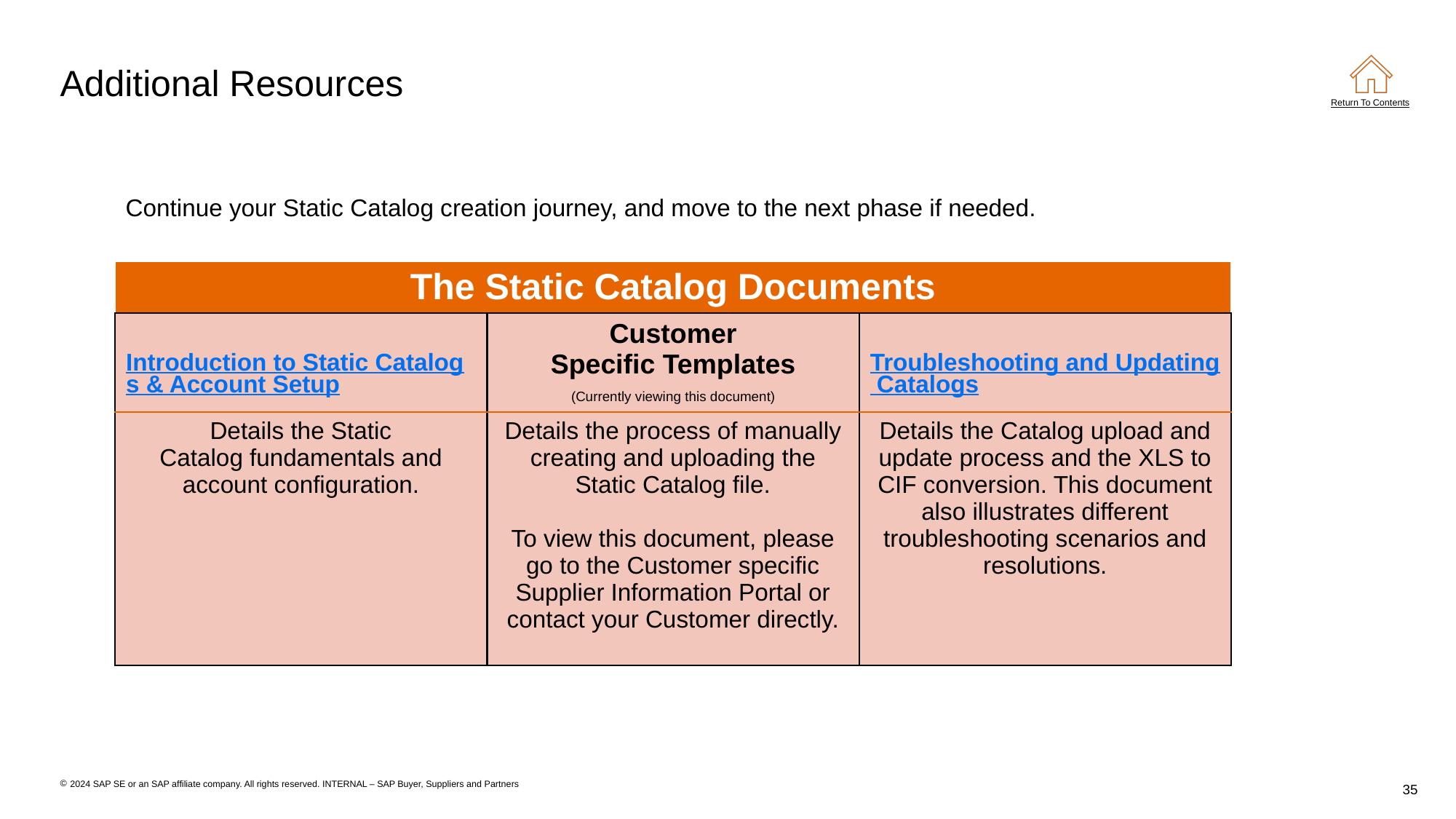

# Additional Resources

Continue your Static Catalog creation journey, and move to the next phase if needed.

| The Static Catalog Documents​ |  |  |
| --- | --- | --- |
| Introduction to Static Catalogs & Account Setup​ | Customer Specific Templates​ (Currently viewing this document)​ | Troubleshooting and Updating Catalogs |
| Details the Static Catalog fundamentals and account configuration.​ | Details the process of manually creating and uploading the Static Catalog file.​ To view this document, please go to the Customer specific Supplier Information Portal or contact your Customer directly. ​​ | Details the Catalog upload and update process and the XLS to CIF conversion. This document also illustrates different troubleshooting scenarios and resolutions.​ ​ |